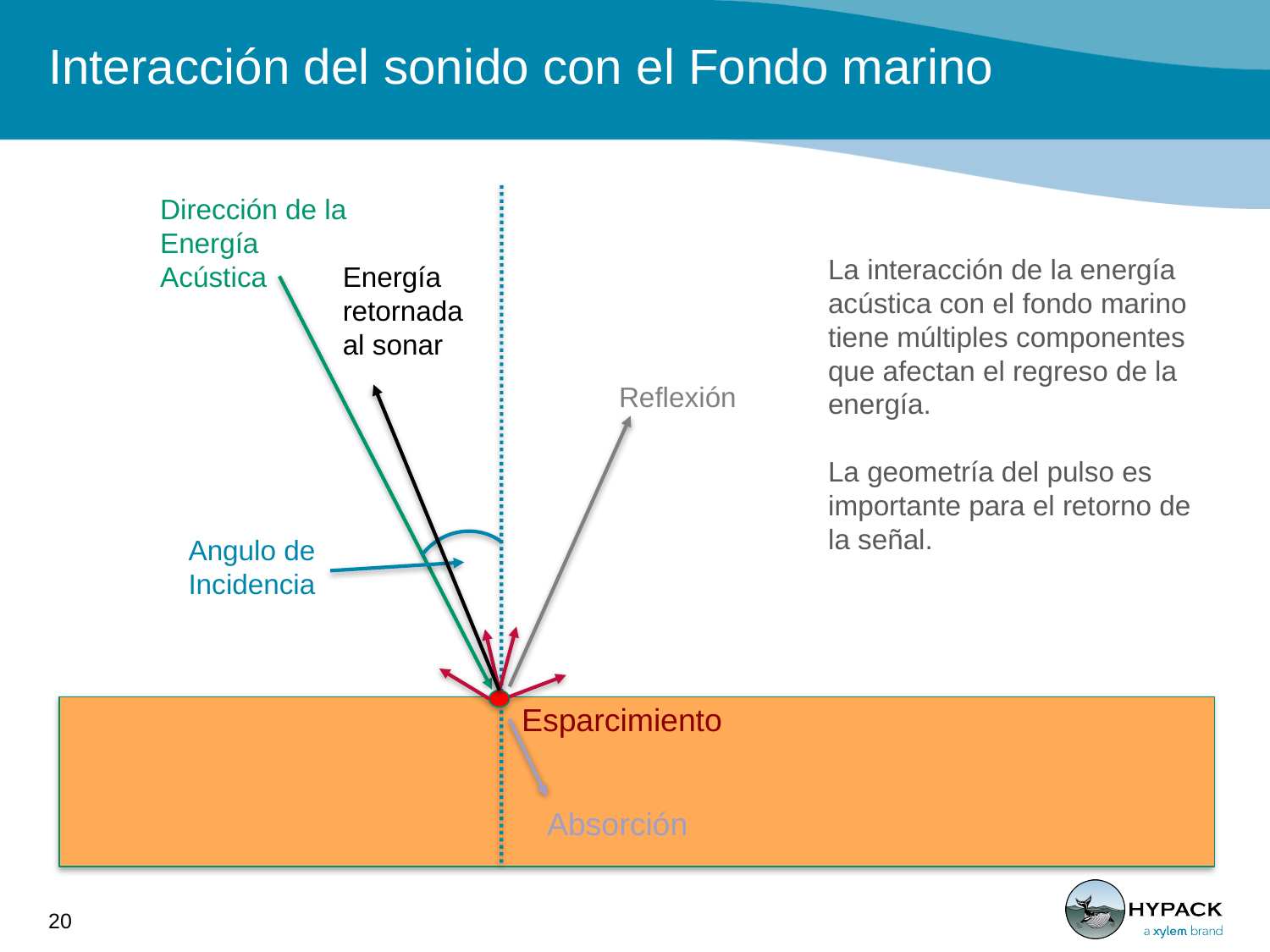

# Interacción del sonido con el Fondo marino
Dirección de la Energía Acústica
La interacción de la energía acústica con el fondo marino tiene múltiples componentes que afectan el regreso de la energía.

La geometría del pulso es importante para el retorno de la señal.
Energía retornada al sonar
Reflexión
Angulo de Incidencia

Esparcimiento

Absorción
20